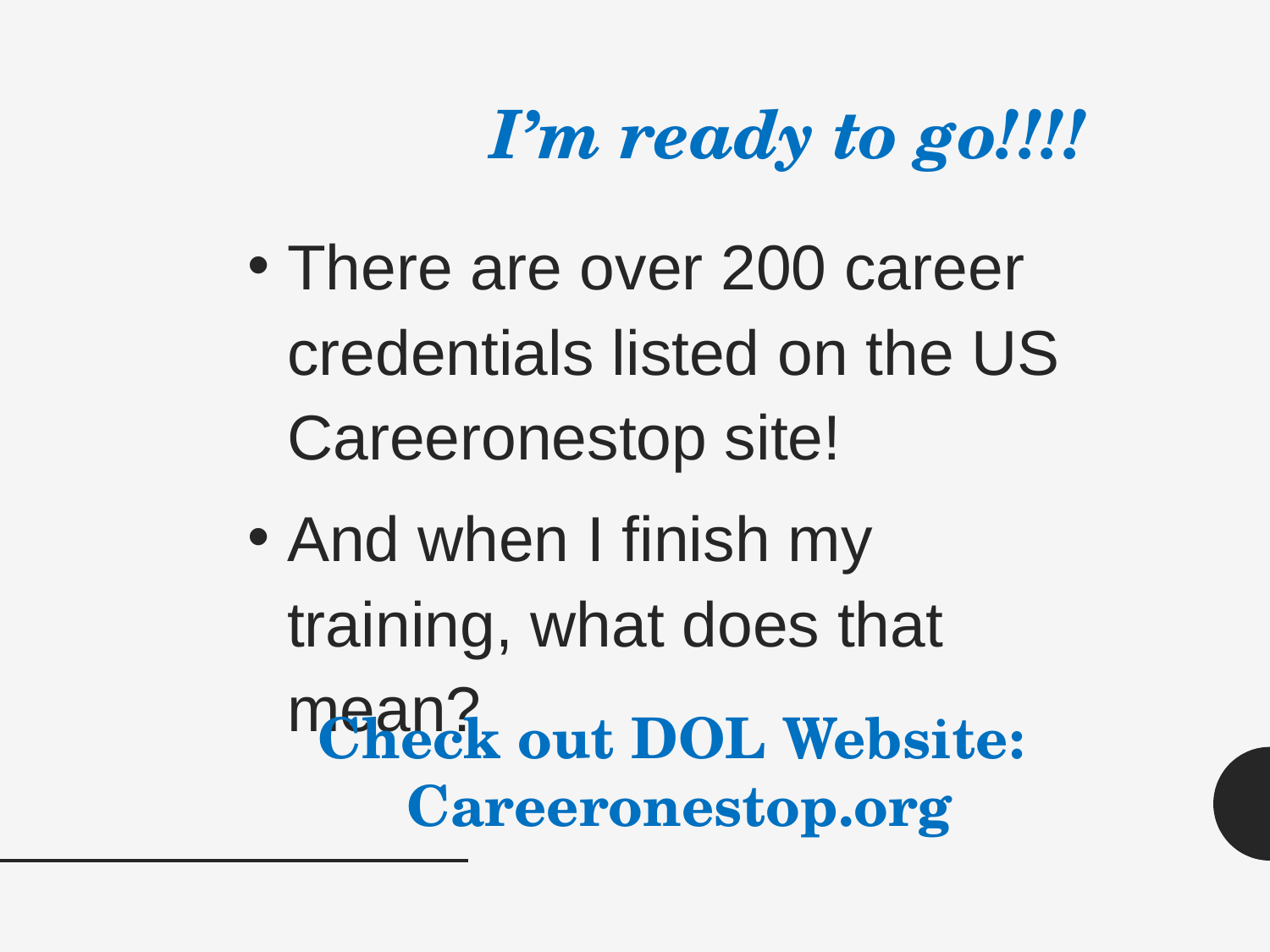

# I’m ready to go!!!!
There are over 200 career credentials listed on the US Careeronestop site!
And when I finish my training, what does that mean?
Check out DOL Website:  Careeronestop.org